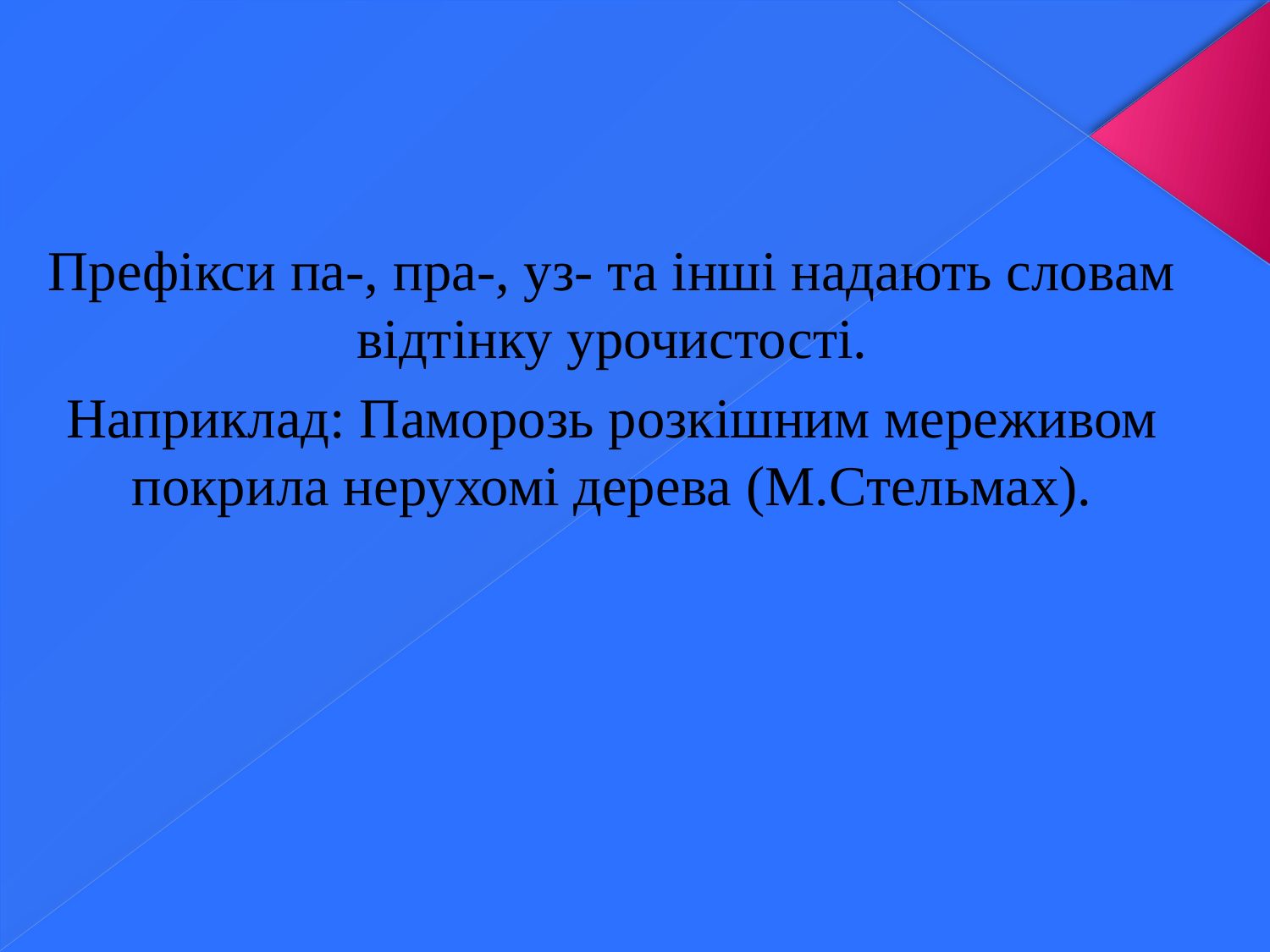

Префікси па-, пра-, уз- та інші надають словам відтінку урочистості.
Наприклад: Паморозь розкішним мереживом покрила нерухомі дерева (М.Стельмах).